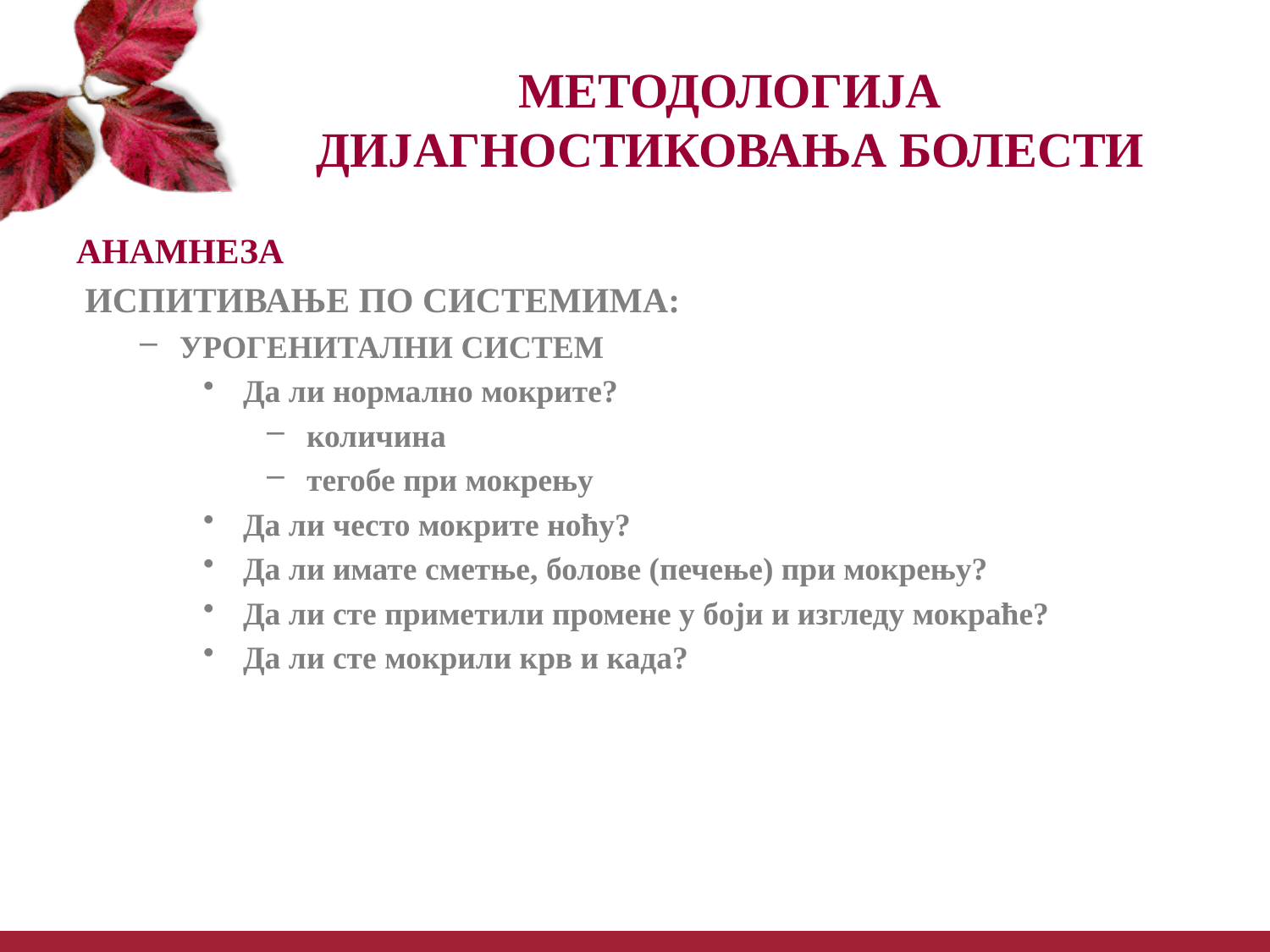

# МЕТОДОЛОГИЈА ДИЈАГНОСТИКОВАЊА БОЛЕСТИ
АНАМНЕЗА
 ИСПИТИВАЊЕ ПО СИСТЕМИМА:
УРОГЕНИТАЛНИ СИСТЕМ
 Да ли нормално мокрите?
 количина
 тегобе при мокрењу
 Да ли често мокрите ноћу?
 Да ли имате сметње, болове (печење) при мокрењу?
 Да ли сте приметили промене у боји и изгледу мокраће?
 Да ли сте мокрили крв и када?